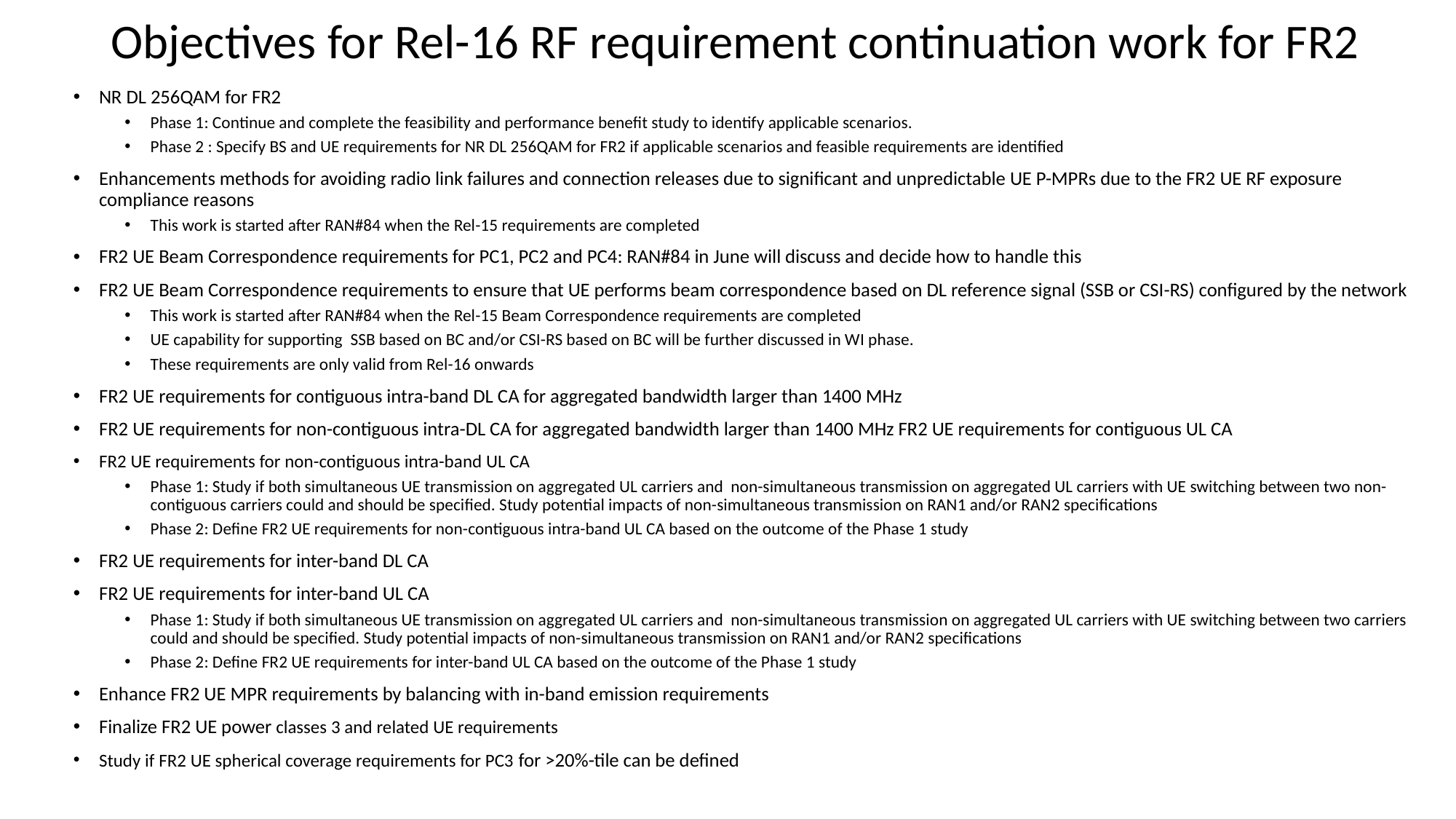

# Objectives for Rel-16 RF requirement continuation work for FR2
NR DL 256QAM for FR2
Phase 1: Continue and complete the feasibility and performance benefit study to identify applicable scenarios.
Phase 2 : Specify BS and UE requirements for NR DL 256QAM for FR2 if applicable scenarios and feasible requirements are identified
Enhancements methods for avoiding radio link failures and connection releases due to significant and unpredictable UE P-MPRs due to the FR2 UE RF exposure compliance reasons
This work is started after RAN#84 when the Rel-15 requirements are completed
FR2 UE Beam Correspondence requirements for PC1, PC2 and PC4: RAN#84 in June will discuss and decide how to handle this
FR2 UE Beam Correspondence requirements to ensure that UE performs beam correspondence based on DL reference signal (SSB or CSI-RS) configured by the network
This work is started after RAN#84 when the Rel-15 Beam Correspondence requirements are completed
UE capability for supporting  SSB based on BC and/or CSI-RS based on BC will be further discussed in WI phase.
These requirements are only valid from Rel-16 onwards
FR2 UE requirements for contiguous intra-band DL CA for aggregated bandwidth larger than 1400 MHz
FR2 UE requirements for non-contiguous intra-DL CA for aggregated bandwidth larger than 1400 MHz FR2 UE requirements for contiguous UL CA
FR2 UE requirements for non-contiguous intra-band UL CA
Phase 1: Study if both simultaneous UE transmission on aggregated UL carriers and  non-simultaneous transmission on aggregated UL carriers with UE switching between two non-contiguous carriers could and should be specified. Study potential impacts of non-simultaneous transmission on RAN1 and/or RAN2 specifications
Phase 2: Define FR2 UE requirements for non-contiguous intra-band UL CA based on the outcome of the Phase 1 study
FR2 UE requirements for inter-band DL CA
FR2 UE requirements for inter-band UL CA
Phase 1: Study if both simultaneous UE transmission on aggregated UL carriers and  non-simultaneous transmission on aggregated UL carriers with UE switching between two carriers could and should be specified. Study potential impacts of non-simultaneous transmission on RAN1 and/or RAN2 specifications
Phase 2: Define FR2 UE requirements for inter-band UL CA based on the outcome of the Phase 1 study
Enhance FR2 UE MPR requirements by balancing with in-band emission requirements
Finalize FR2 UE power classes 3 and related UE requirements
Study if FR2 UE spherical coverage requirements for PC3 for >20%-tile can be defined